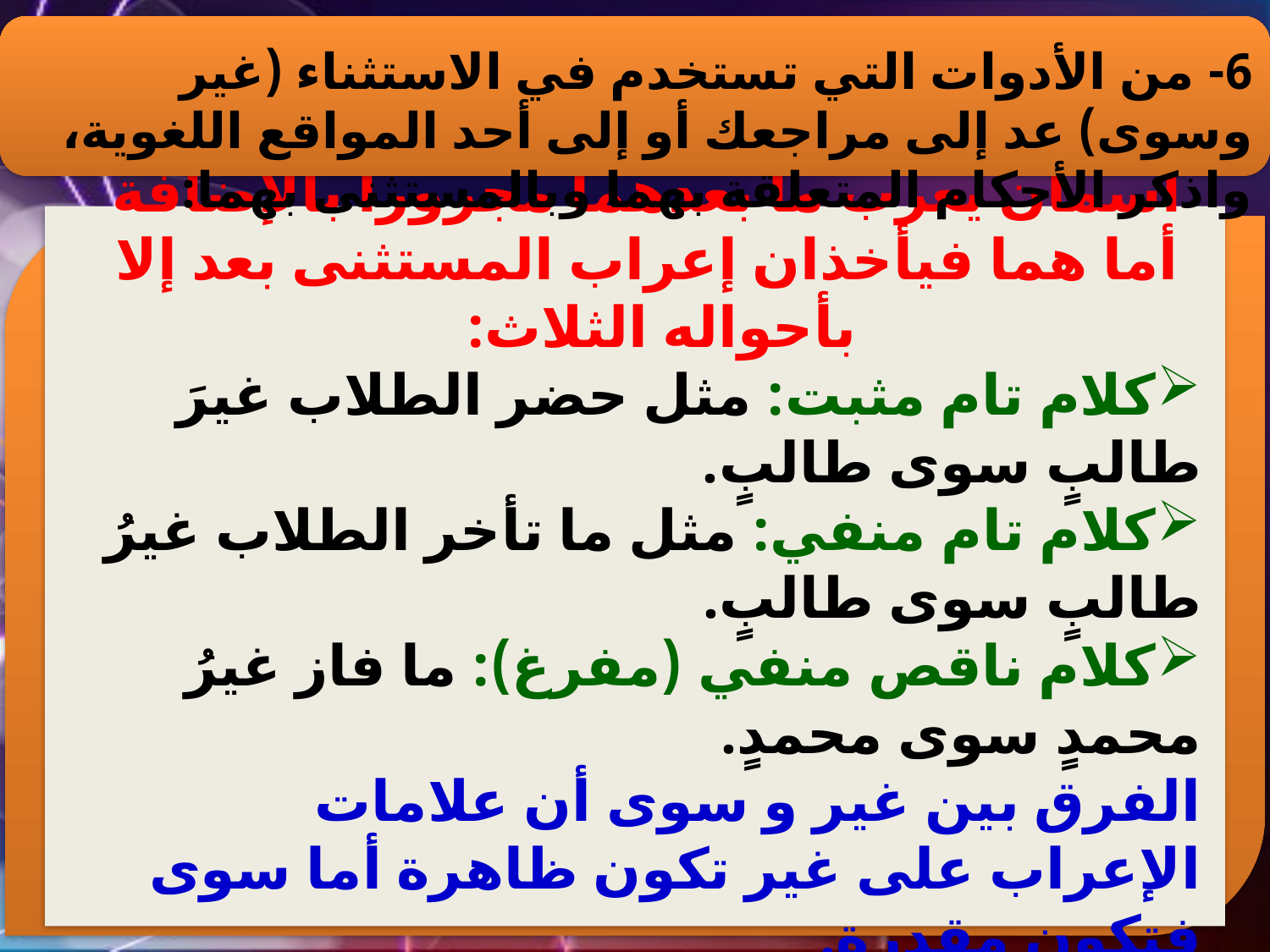

6- من الأدوات التي تستخدم في الاستثناء (غير وسوى) عد إلى مراجعك أو إلى أحد المواقع اللغوية، واذكر الأحكام المتعلقة بهما وبالمستثنى بهما:

غير وسوى من أدوات الاستثناء وهما اسمان يعرب ما بعدهما مجروراً بالإضافة أما هما فيأخذان إعراب المستثنى بعد إلا بأحواله الثلاث:
كلام تام مثبت: مثل حضر الطلاب غيرَ طالبٍ سوى طالبٍ.
كلام تام منفي: مثل ما تأخر الطلاب غيرُ طالبٍ سوى طالبٍ.
كلام ناقص منفي (مفرغ): ما فاز غيرُ محمدٍ سوى محمدٍ.
الفرق بين غير و سوى أن علامات الإعراب على غير تكون ظاهرة أما سوى فتكون مقدرة.